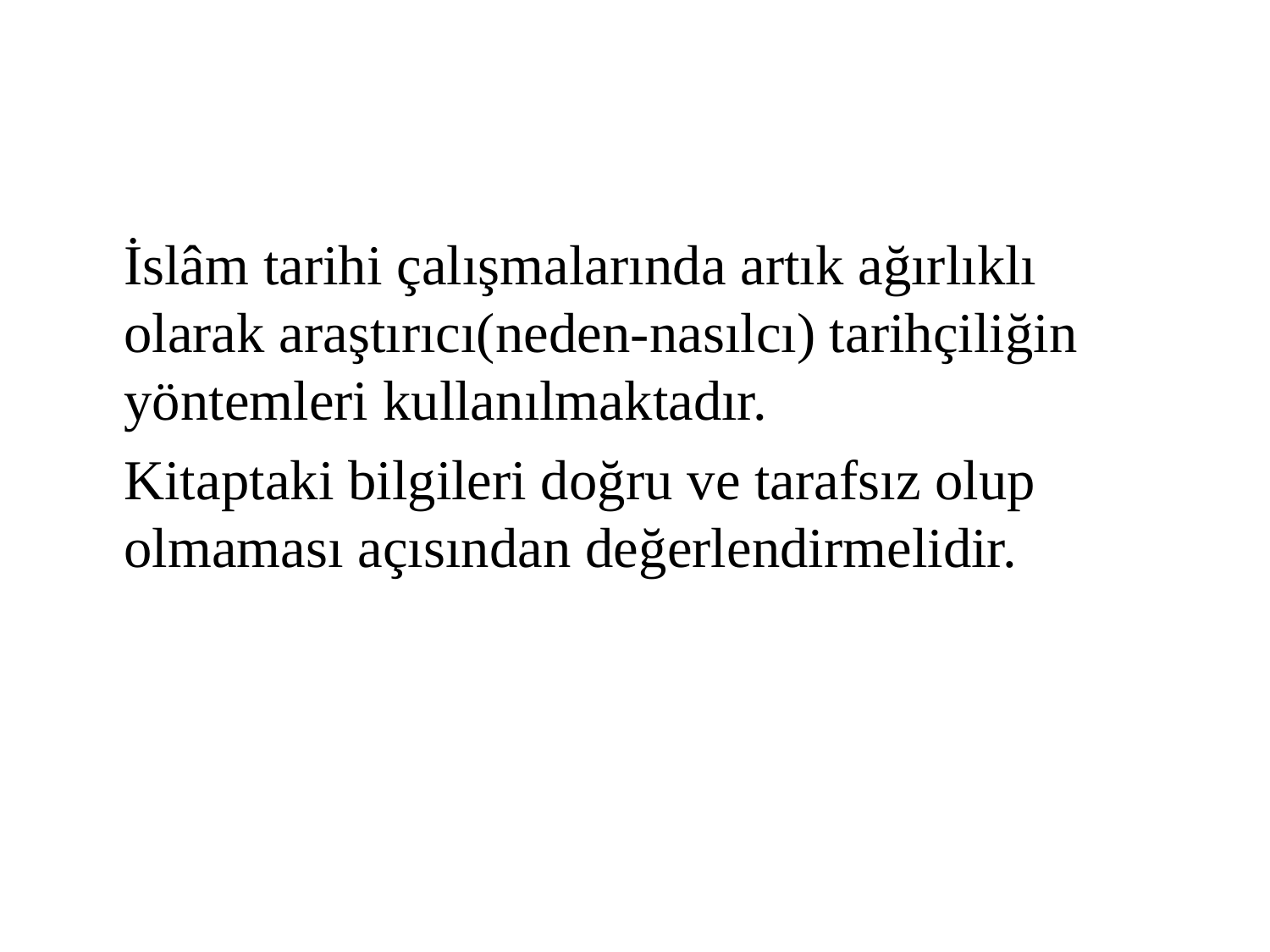

İslâm tarihi çalışmalarında artık ağırlıklı olarak araştırıcı(neden-nasılcı) tarihçiliğin yöntemleri kullanılmaktadır.
	Kitaptaki bilgileri doğru ve tarafsız olup olmaması açısından değerlendirmelidir.